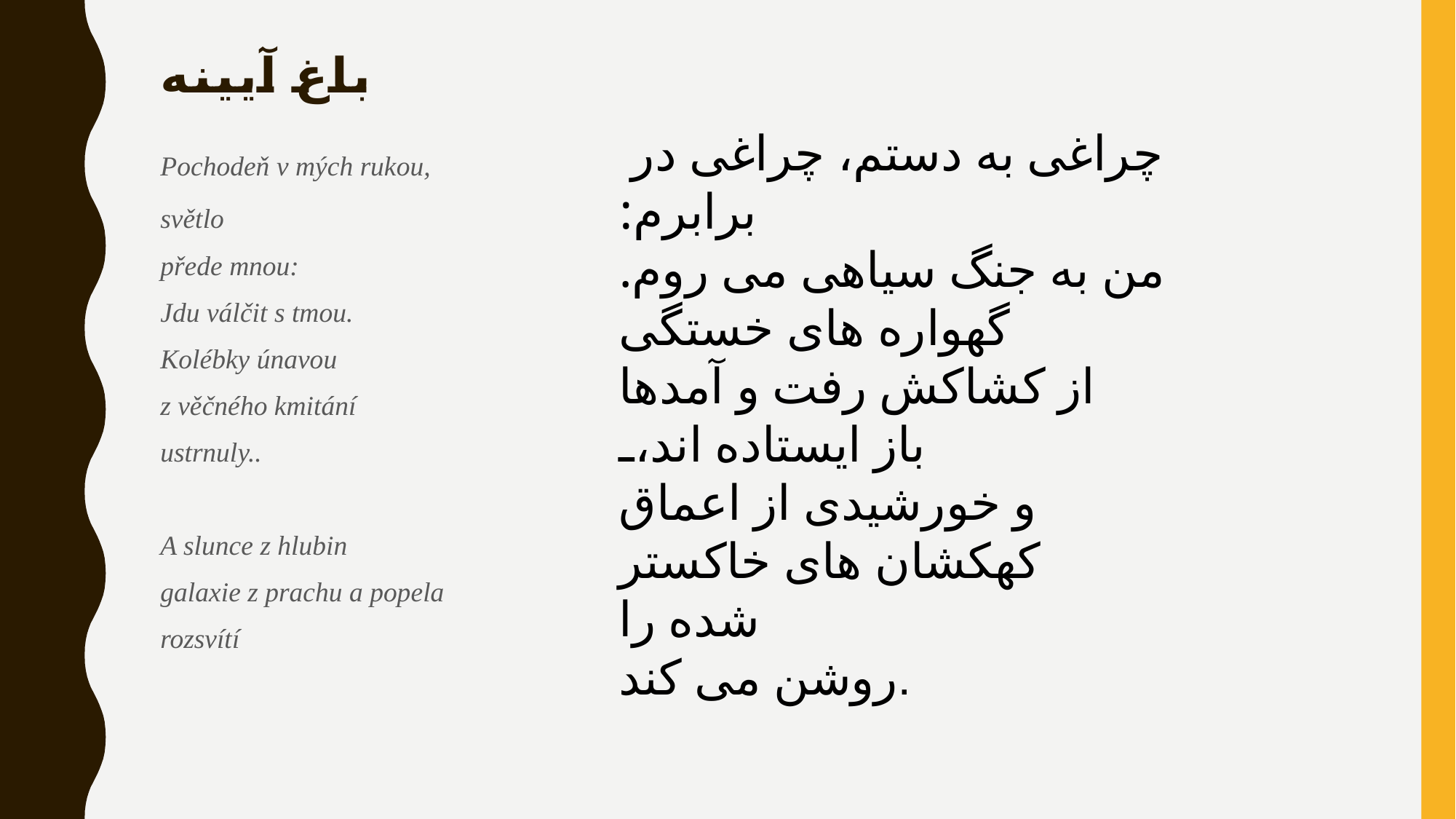

# باغ آیینه
چراغی به دستم، چراغی در
برابرم:
من به جنگ سیاهی می روم.
گهواره های خستگی
از کشاکش رفت و آمدها
باز ایستاده اند،
و خورشیدی از اعماق
کهکشان های خاکستر
شده را
روشن می کند.
Pochodeň v mých rukou,
světlo
přede mnou:
Jdu válčit s tmou.
Kolébky únavou
z věčného kmitání
ustrnuly..

A slunce z hlubin
galaxie z prachu a popela
rozsvítí